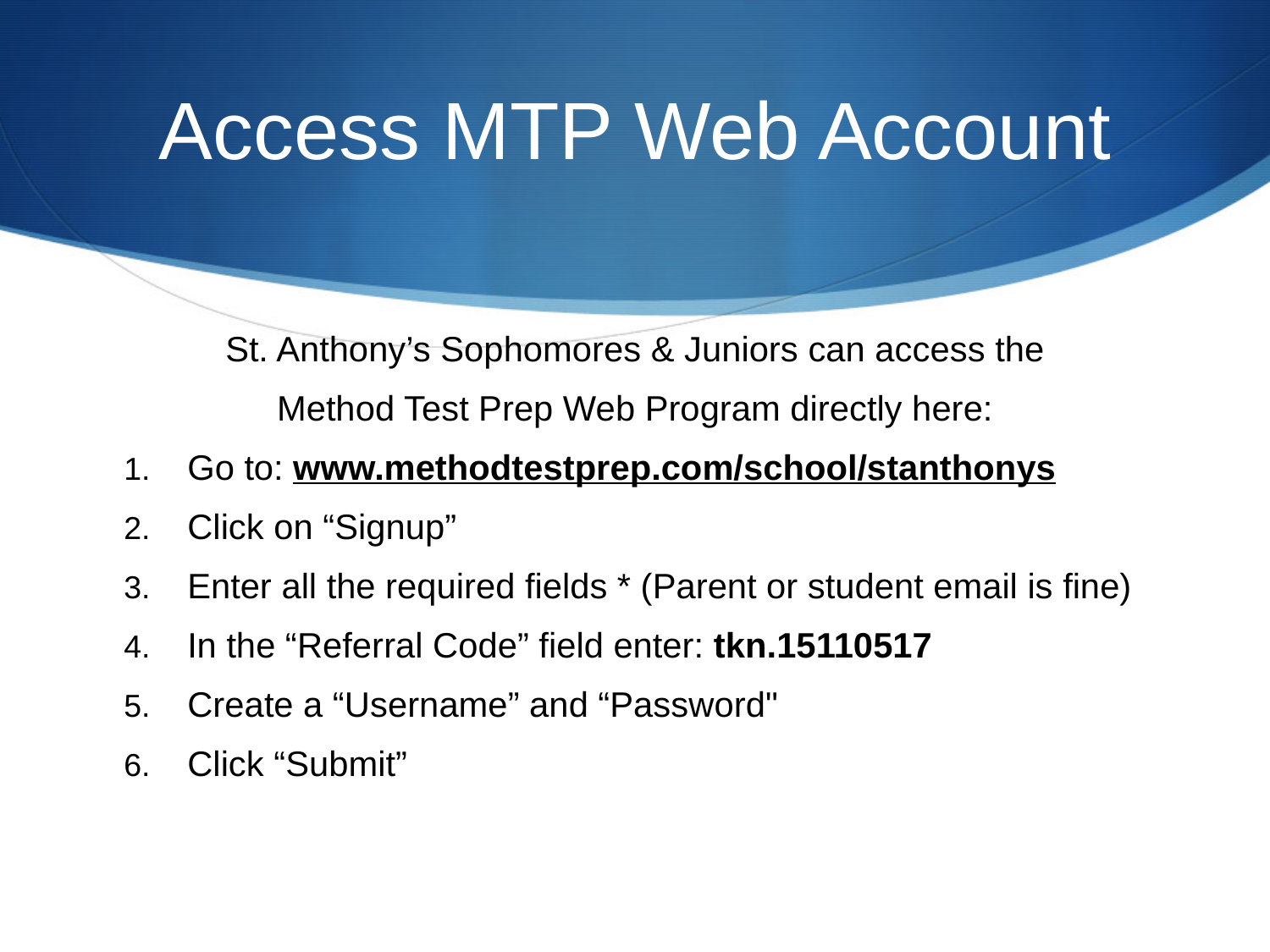

# Access MTP Web Account
St. Anthony’s Sophomores & Juniors can access the
Method Test Prep Web Program directly here:
Go to: www.methodtestprep.com/school/stanthonys
Click on “Signup”
Enter all the required fields * (Parent or student email is fine)
In the “Referral Code” field enter: tkn.15110517
Create a “Username” and “Password"
Click “Submit”